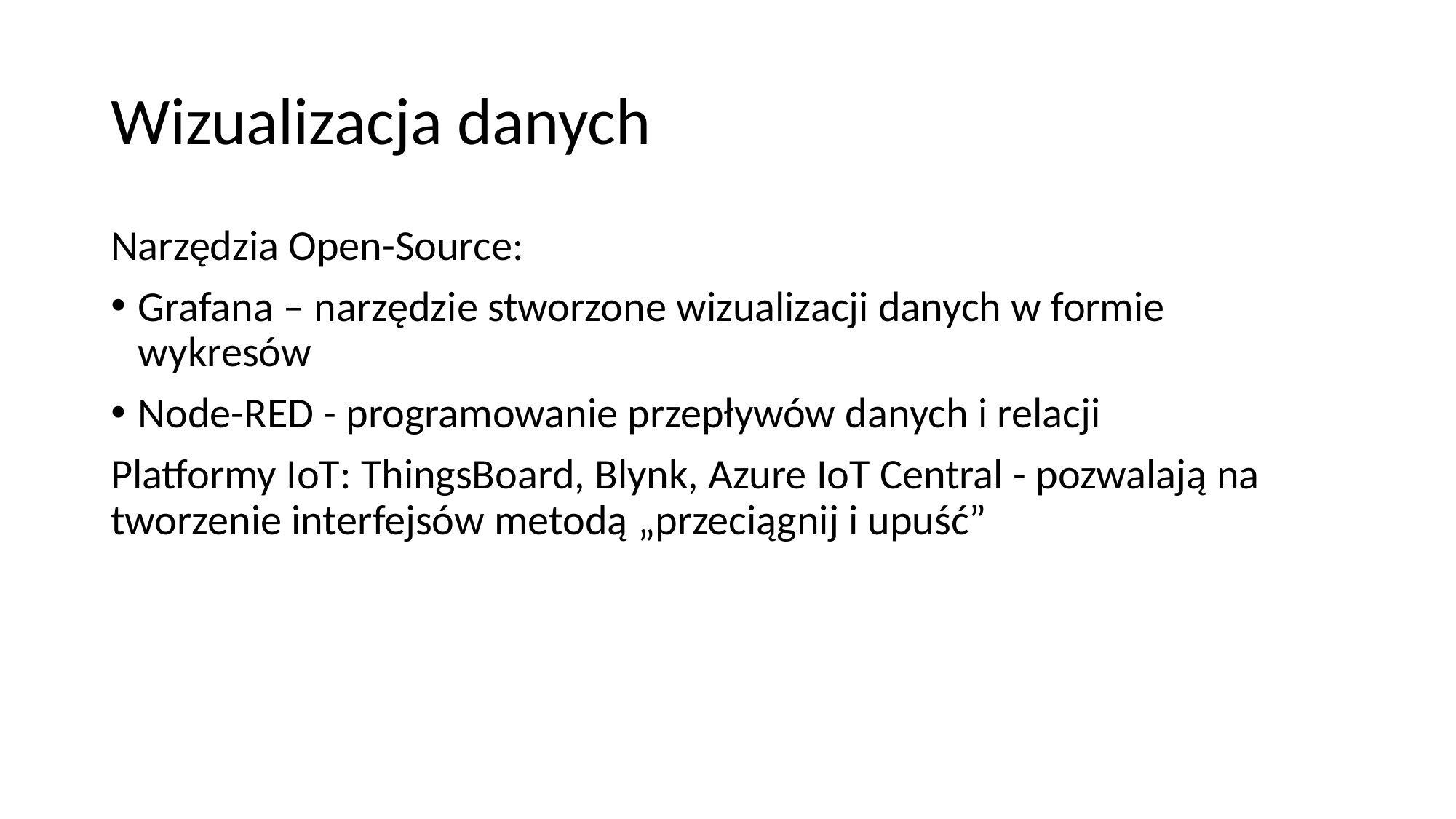

# Wizualizacja danych
Narzędzia Open-Source:
Grafana – narzędzie stworzone wizualizacji danych w formie wykresów
Node-RED - programowanie przepływów danych i relacji
Platformy IoT: ThingsBoard, Blynk, Azure IoT Central - pozwalają na tworzenie interfejsów metodą „przeciągnij i upuść”